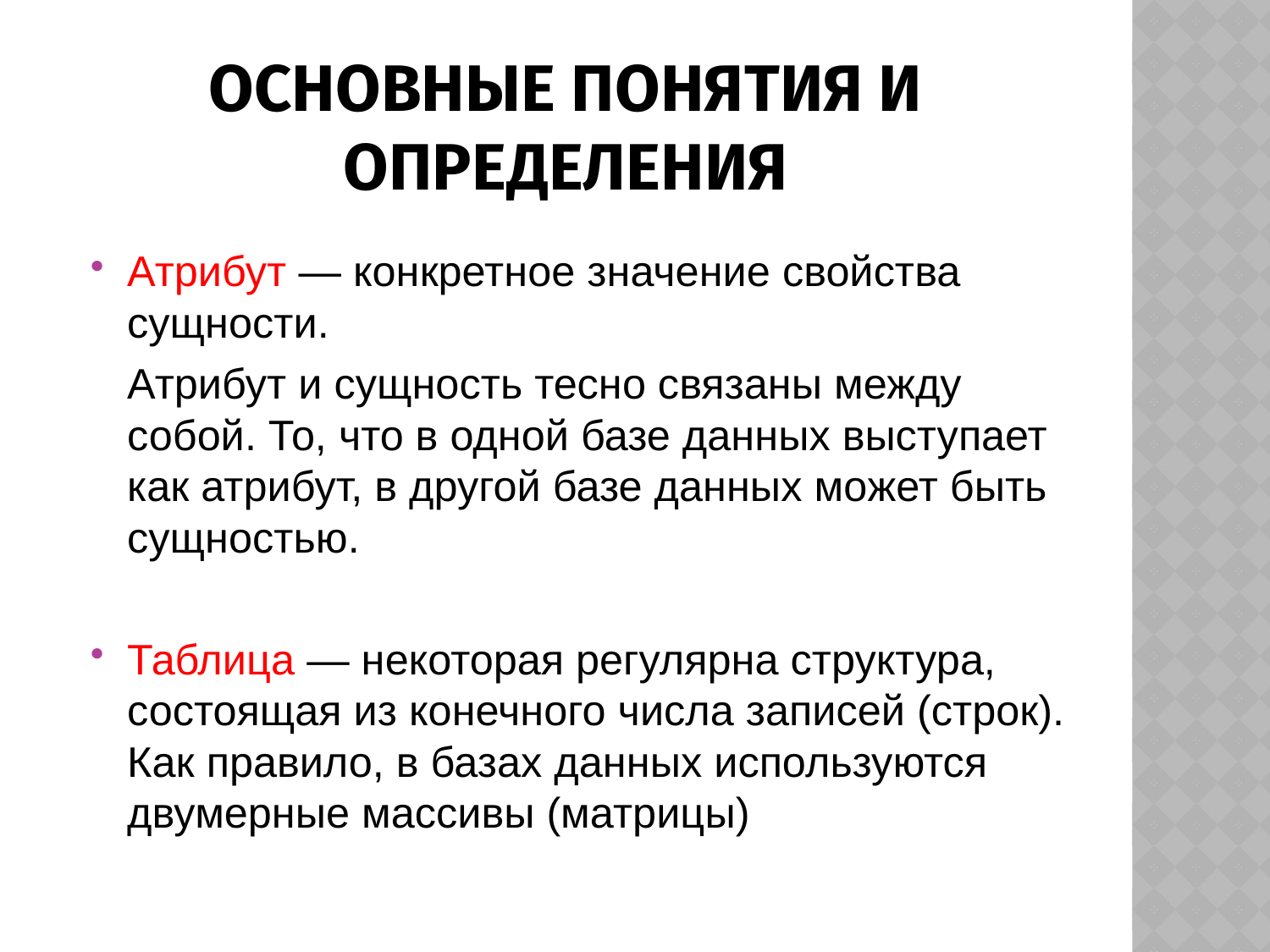

# Основные понятия и определения
Атрибут — конкретное значение свойства сущности.
	Атрибут и сущность тесно связаны между собой. То, что в одной базе данных выступает как атрибут, в другой базе данных мoжет быть сущностью.

Таблица — некоторая регулярна структура, состоящая из конечного числа записей (строк). Как правило, в базах данных используются двумерные массивы (матрицы)